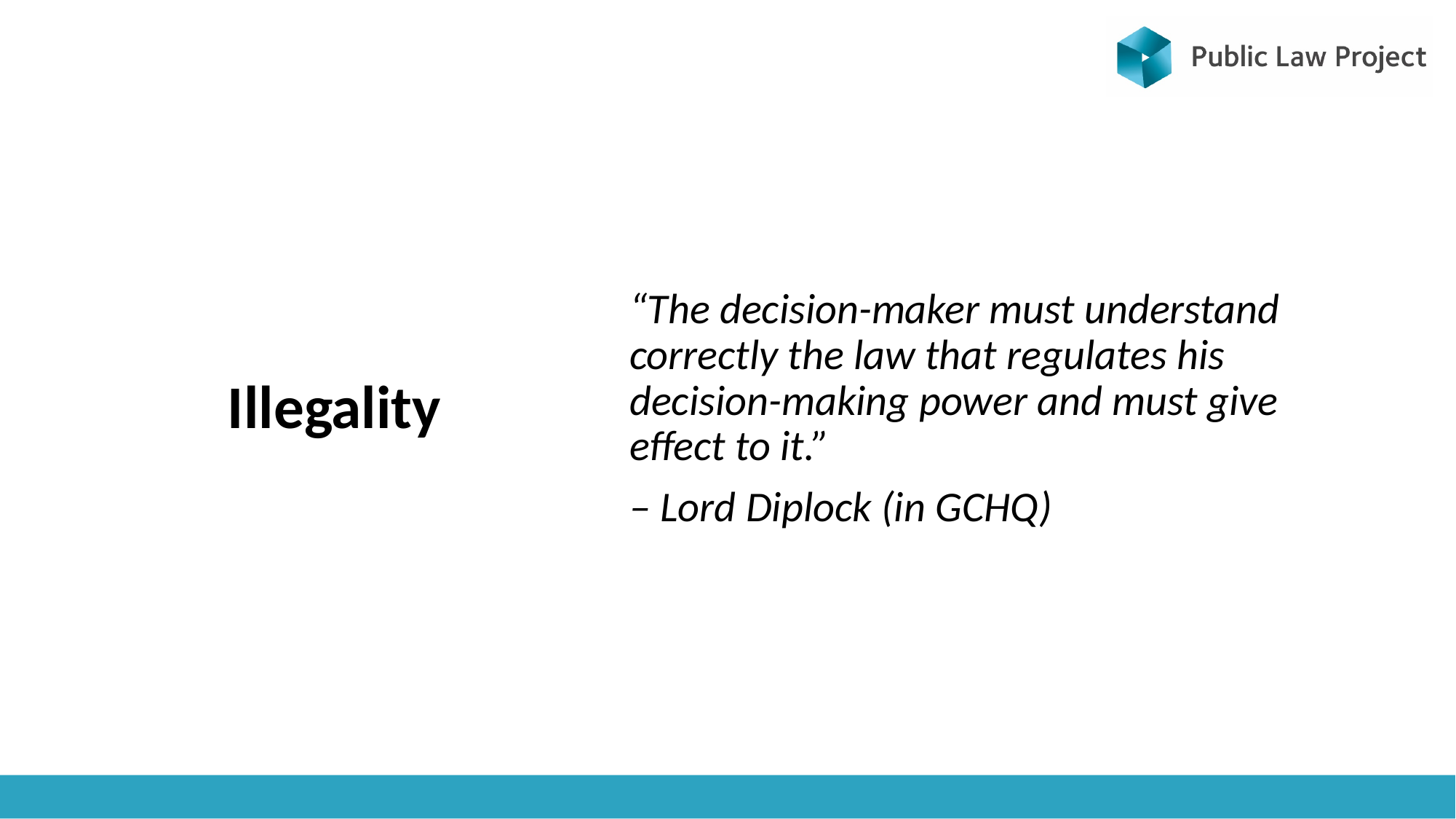

# Illegality
“The decision-maker must understand correctly the law that regulates his decision-making power and must give effect to it.”
– Lord Diplock (in GCHQ)